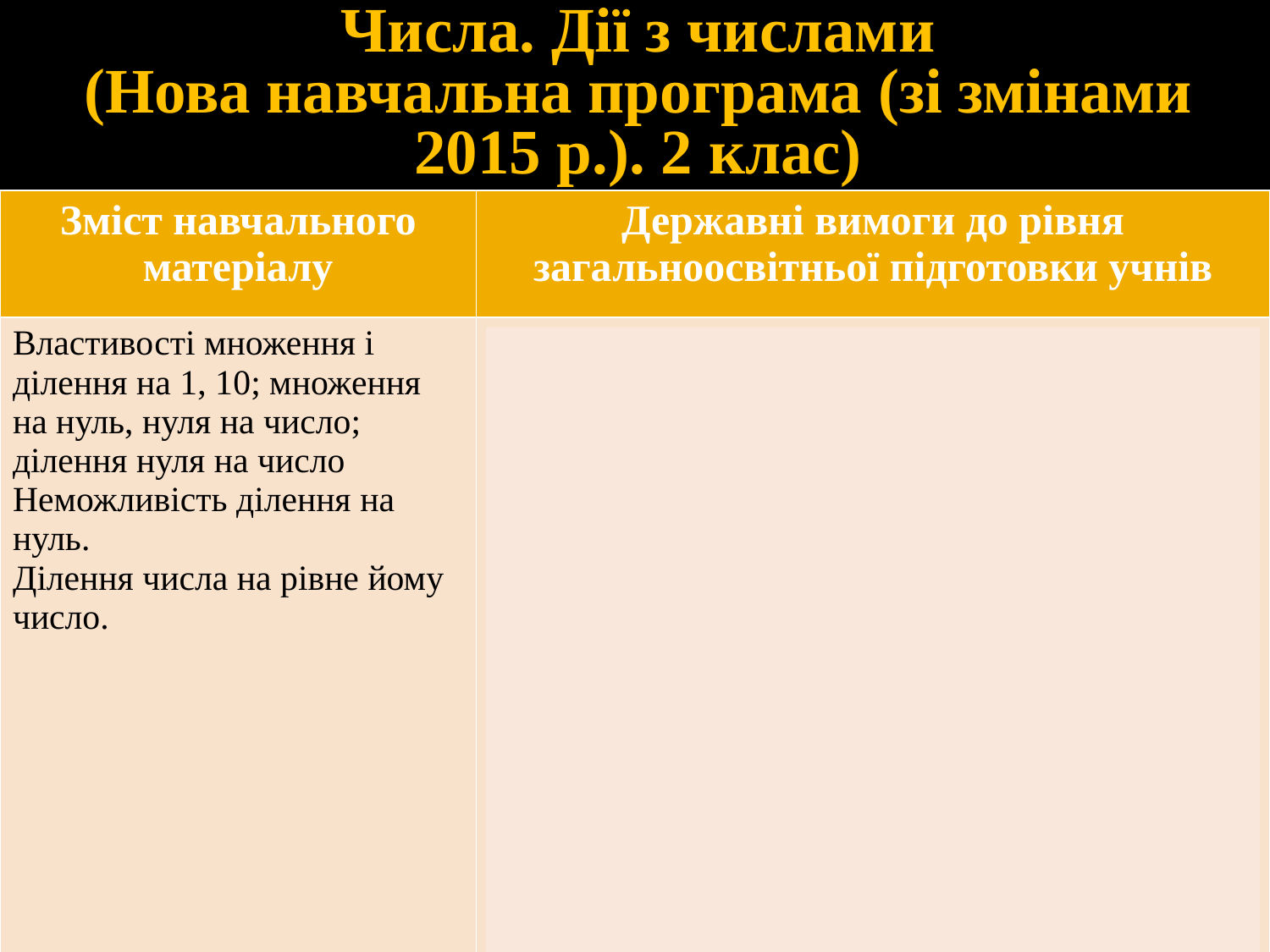

Числа. Дії з числами
(Нова навчальна програма (зі змінами 2015 р.). 2 клас)
#
| Зміст навчального матеріалу | Державні вимоги до рівня загальноосвітньої підготовки учнів |
| --- | --- |
| Властивості множення і ділення на 1, 10; множення на нуль, нуля на число; ділення нуля на число Неможливість ділення на нуль. Ділення числа на рівне йому число. | знає властивості дій множення і ділення на 1,10, множення на нуль, нуля на число, ділення нуля на число, ділення числа на рівне йому число; розуміє що ділення на 0 неможливе; застосовує взаємозв’язок між діями множення і ділення в обчисленнях; застосовує в обчисленнях переставний закон множення. |